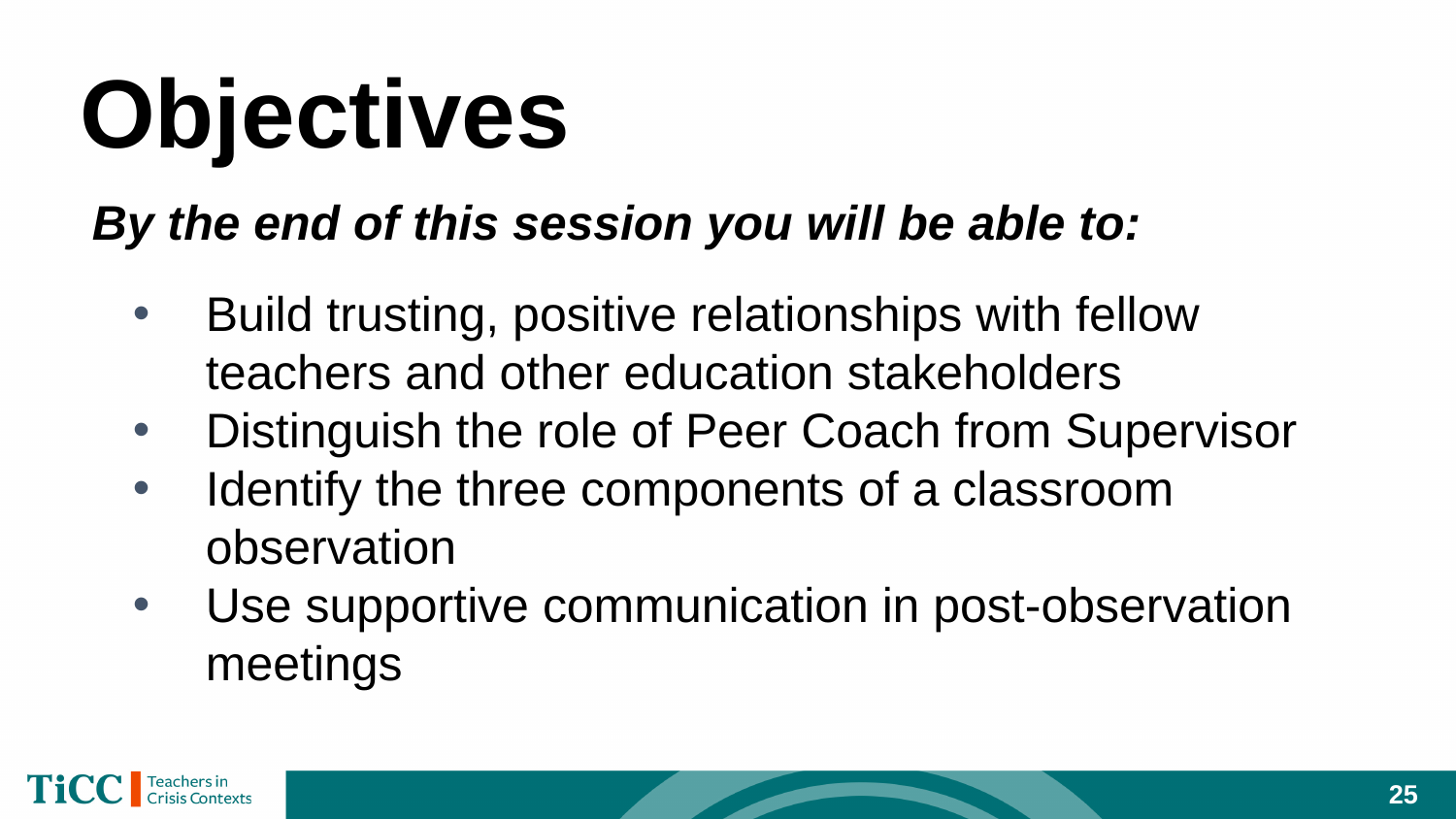

# Objectives
By the end of this session you will be able to:
Build trusting, positive relationships with fellow teachers and other education stakeholders
Distinguish the role of Peer Coach from Supervisor
Identify the three components of a classroom observation
Use supportive communication in post-observation meetings
25